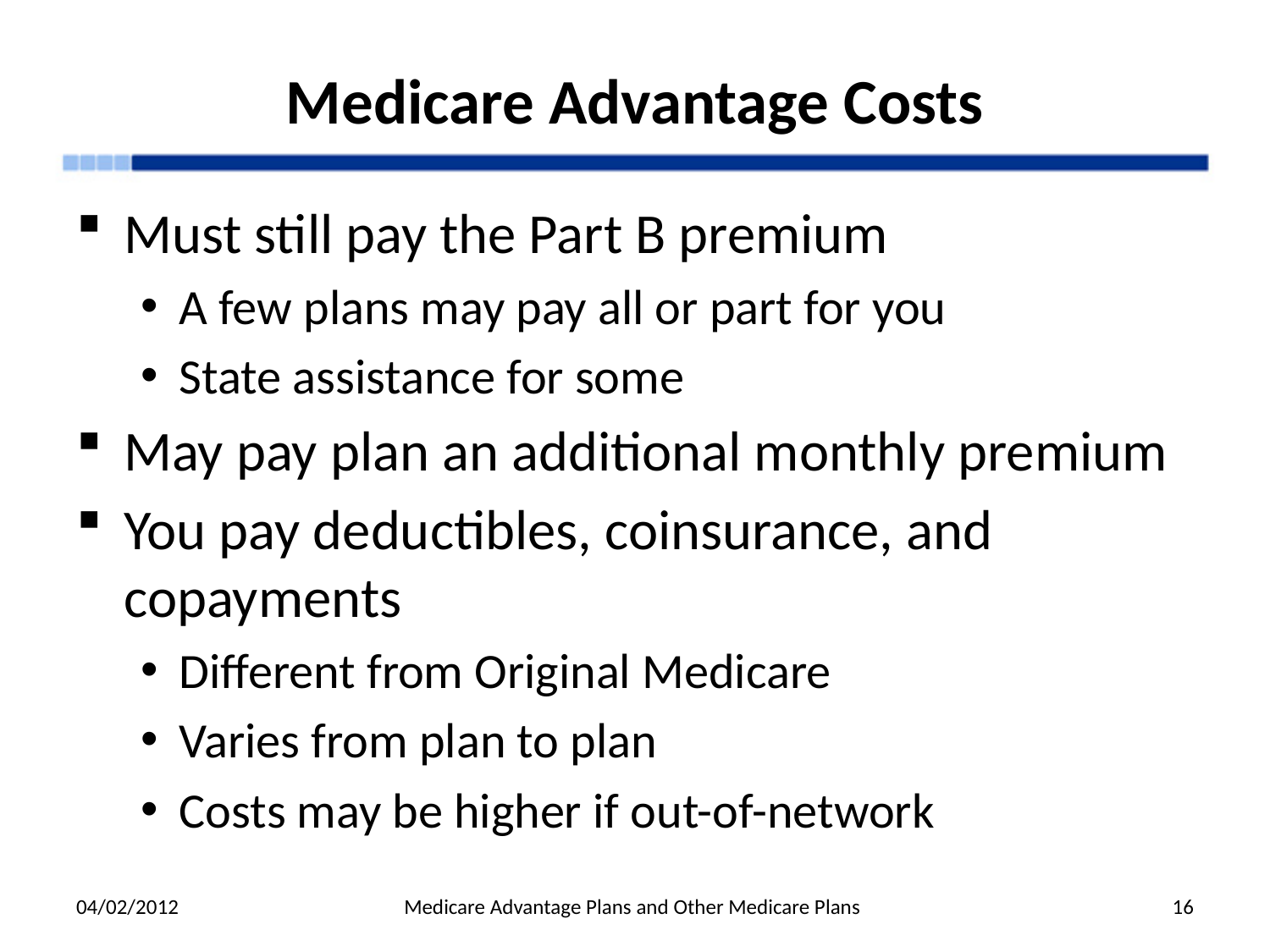

# Medicare Advantage Costs
Must still pay the Part B premium
A few plans may pay all or part for you
State assistance for some
May pay plan an additional monthly premium
You pay deductibles, coinsurance, and copayments
Different from Original Medicare
Varies from plan to plan
Costs may be higher if out-of-network
04/02/2012
Medicare Advantage Plans and Other Medicare Plans
16